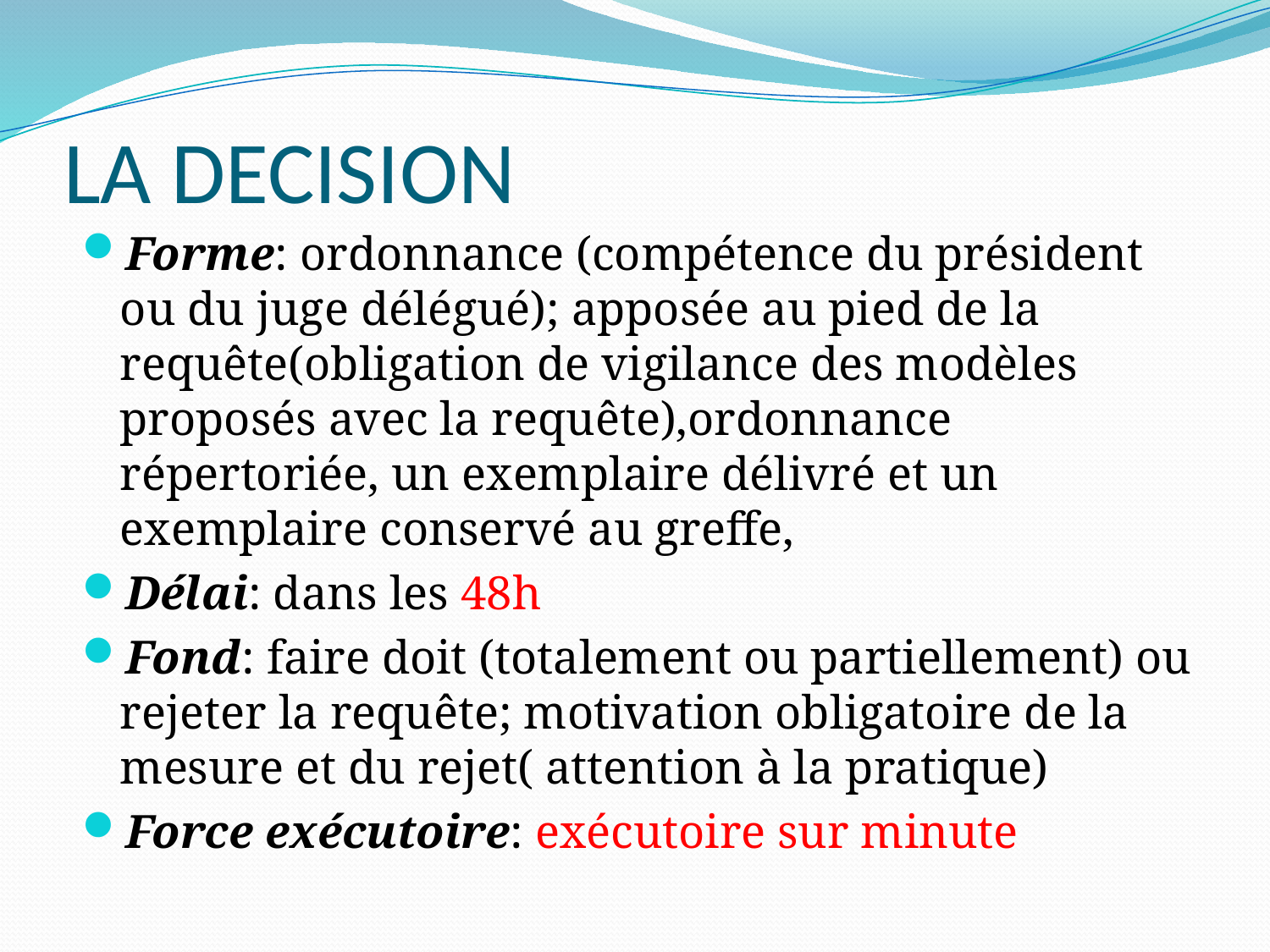

# LA DECISION
Forme: ordonnance (compétence du président ou du juge délégué); apposée au pied de la requête(obligation de vigilance des modèles proposés avec la requête),ordonnance répertoriée, un exemplaire délivré et un exemplaire conservé au greffe,
Délai: dans les 48h
Fond: faire doit (totalement ou partiellement) ou rejeter la requête; motivation obligatoire de la mesure et du rejet( attention à la pratique)
Force exécutoire: exécutoire sur minute